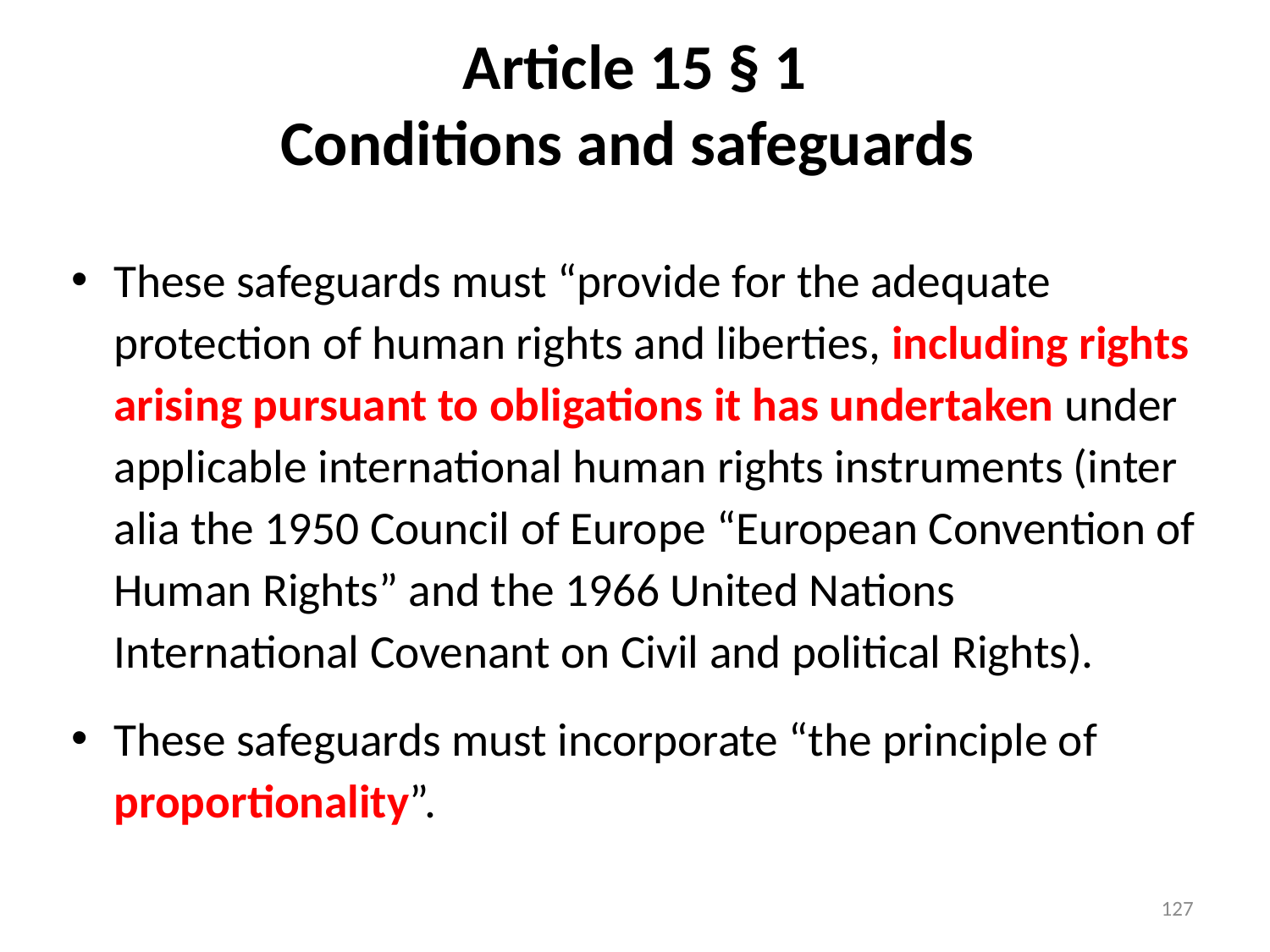

# Article 15 § 1 Conditions and safeguards
These safeguards must “provide for the adequate protection of human rights and liberties, including rights arising pursuant to obligations it has undertaken under applicable international human rights instruments (inter alia the 1950 Council of Europe “European Convention of Human Rights” and the 1966 United Nations International Covenant on Civil and political Rights).
These safeguards must incorporate “the principle of  proportionality”.
127